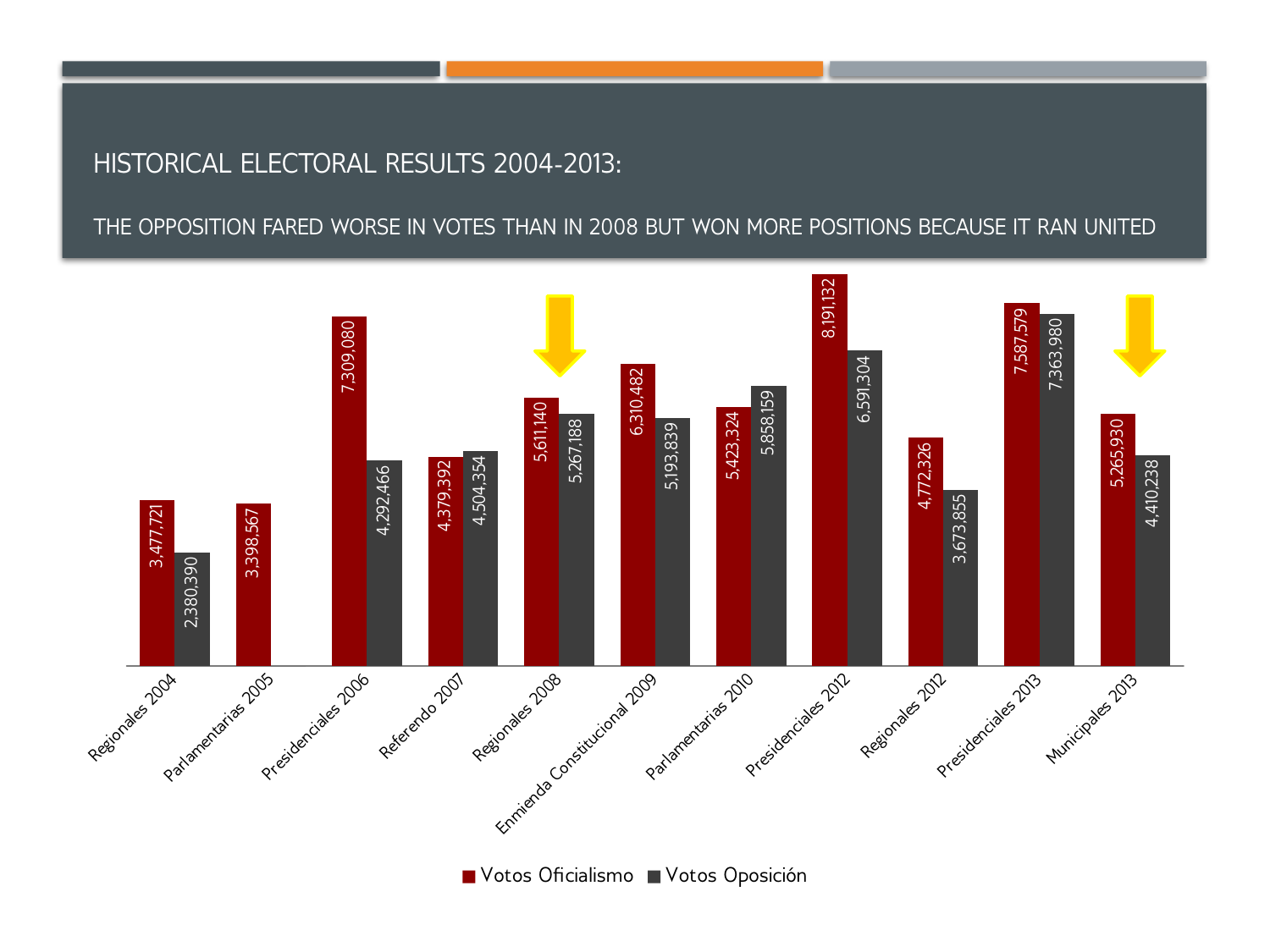

# Historical electoral results 2004-2013: The opposition fared worse in votes than in 2008 but won more positions because it ran united

### Chart

| Category | Votos Oficialismo | Votos Oposición |
|---|---|---|
| Regionales 2004 | 3477721.0 | 2380390.0 |
| Parlamentarias 2005 | 3398567.0 | 0.0 |
| Presidenciales 2006 | 7309080.0 | 4292466.0 |
| Referendo 2007 | 4379392.0 | 4504354.0 |
| Regionales 2008 | 5611140.0 | 5267188.0 |
| Enmienda Constitucional 2009 | 6310482.0 | 5193839.0 |
| Parlamentarias 2010 | 5423324.0 | 5858158.757330035 |
| Presidenciales 2012 | 8191132.0 | 6591304.0 |
| Regionales 2012 | 4772326.0 | 3673855.0 |
| Presidenciales 2013 | 7587579.0 | 7363980.0 |
| Municipales 2013 | 5265930.0 | 4410238.0 |